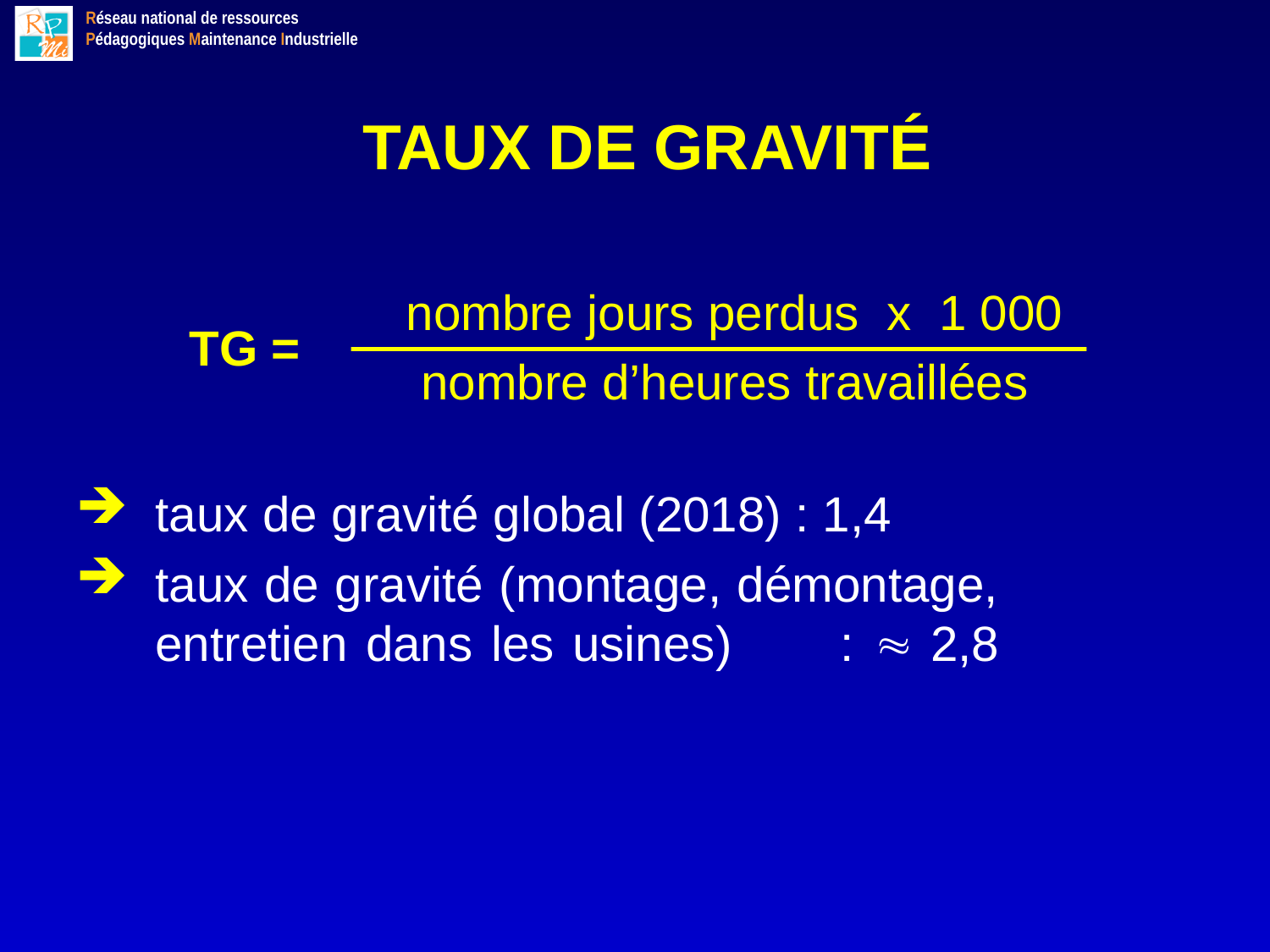

TAUX DE GRAVITÉ
   nombre jours perdus  x  1 000
    nombre d’heures travaillées

TG =
taux de gravité global (2018) : 1,4
taux de gravité (montage, démontage, entretien dans les usines)      : ≈ 2,8